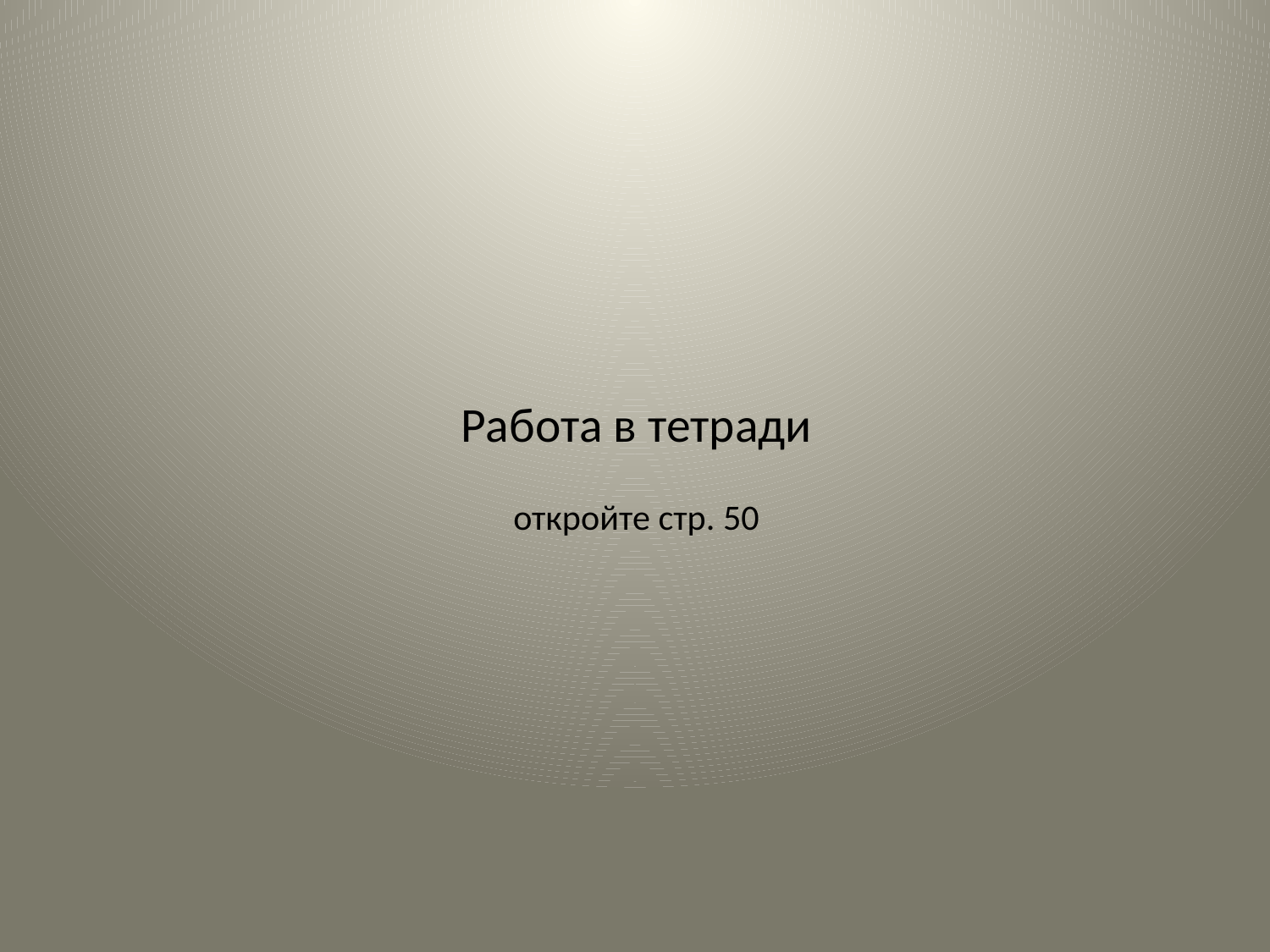

# Работа в тетради откройте стр. 50